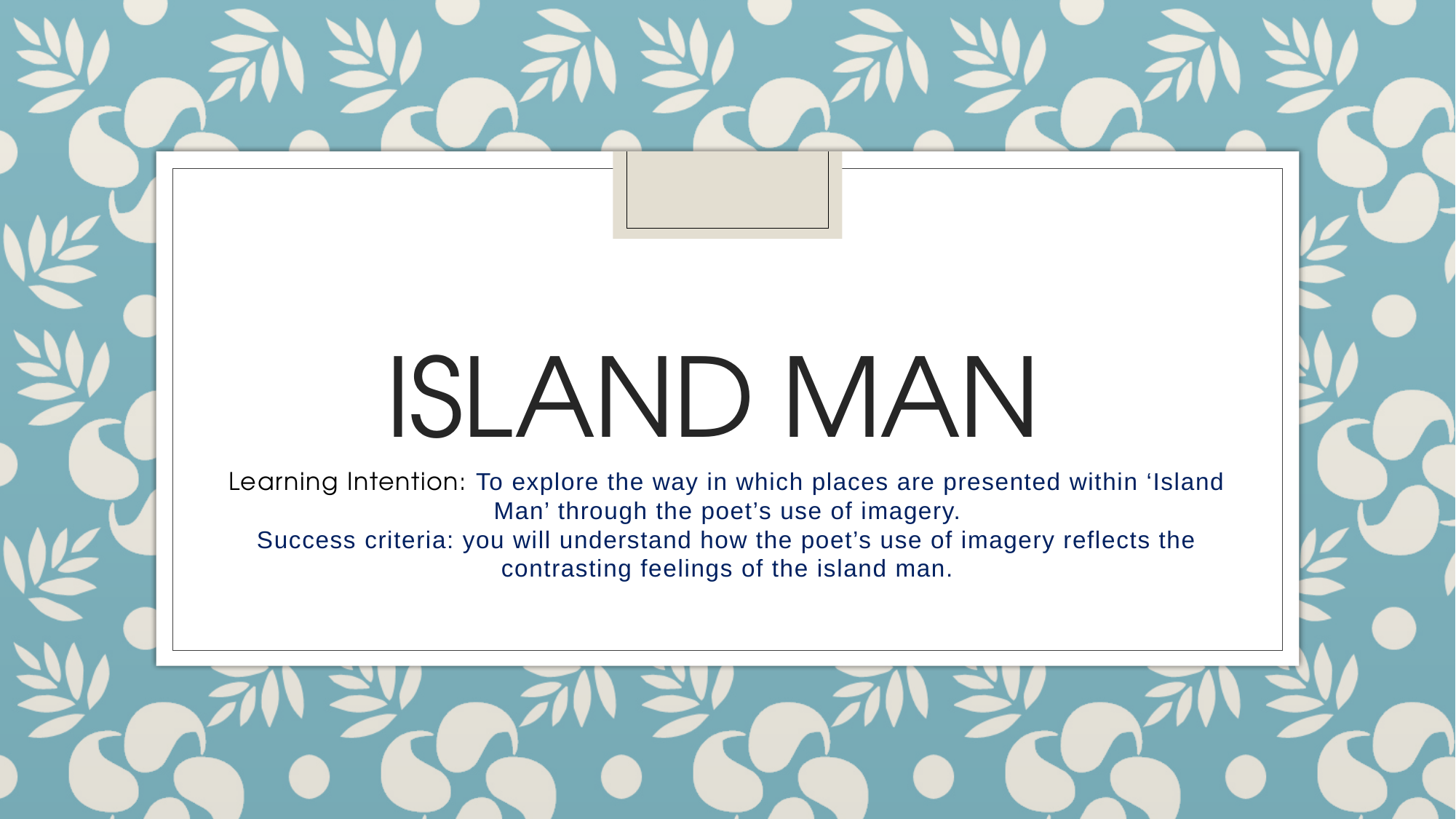

# Island man
Learning Intention: To explore the way in which places are presented within ‘Island Man’ through the poet’s use of imagery.
Success criteria: you will understand how the poet’s use of imagery reflects the contrasting feelings of the island man.